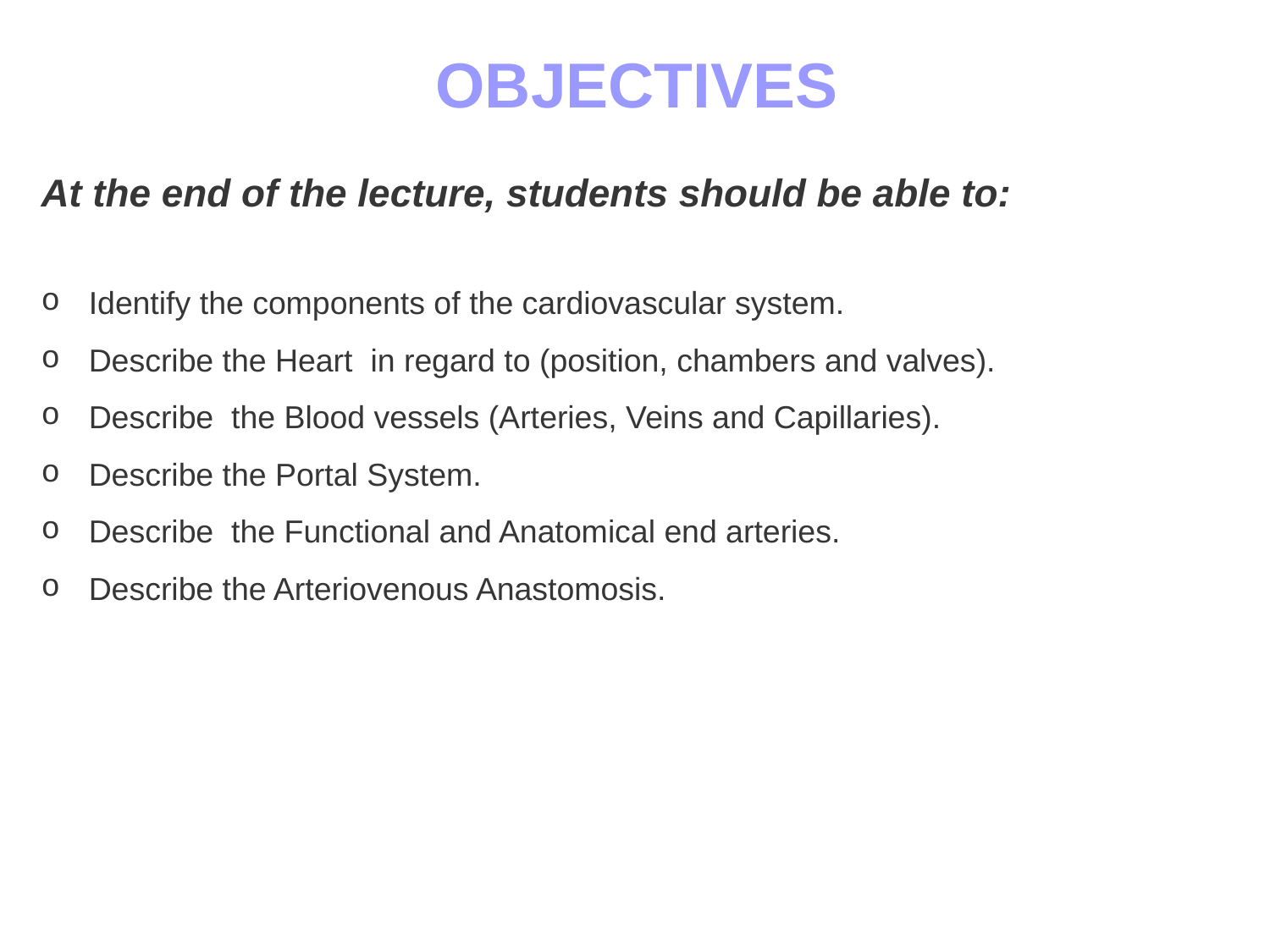

# OBJECTIVES
At the end of the lecture, students should be able to:

Identify the components of the cardiovascular system.
Describe the Heart  in regard to (position, chambers and valves).
Describe  the Blood vessels (Arteries, Veins and Capillaries).
Describe the Portal System.
Describe  the Functional and Anatomical end arteries.
Describe the Arteriovenous Anastomosis.